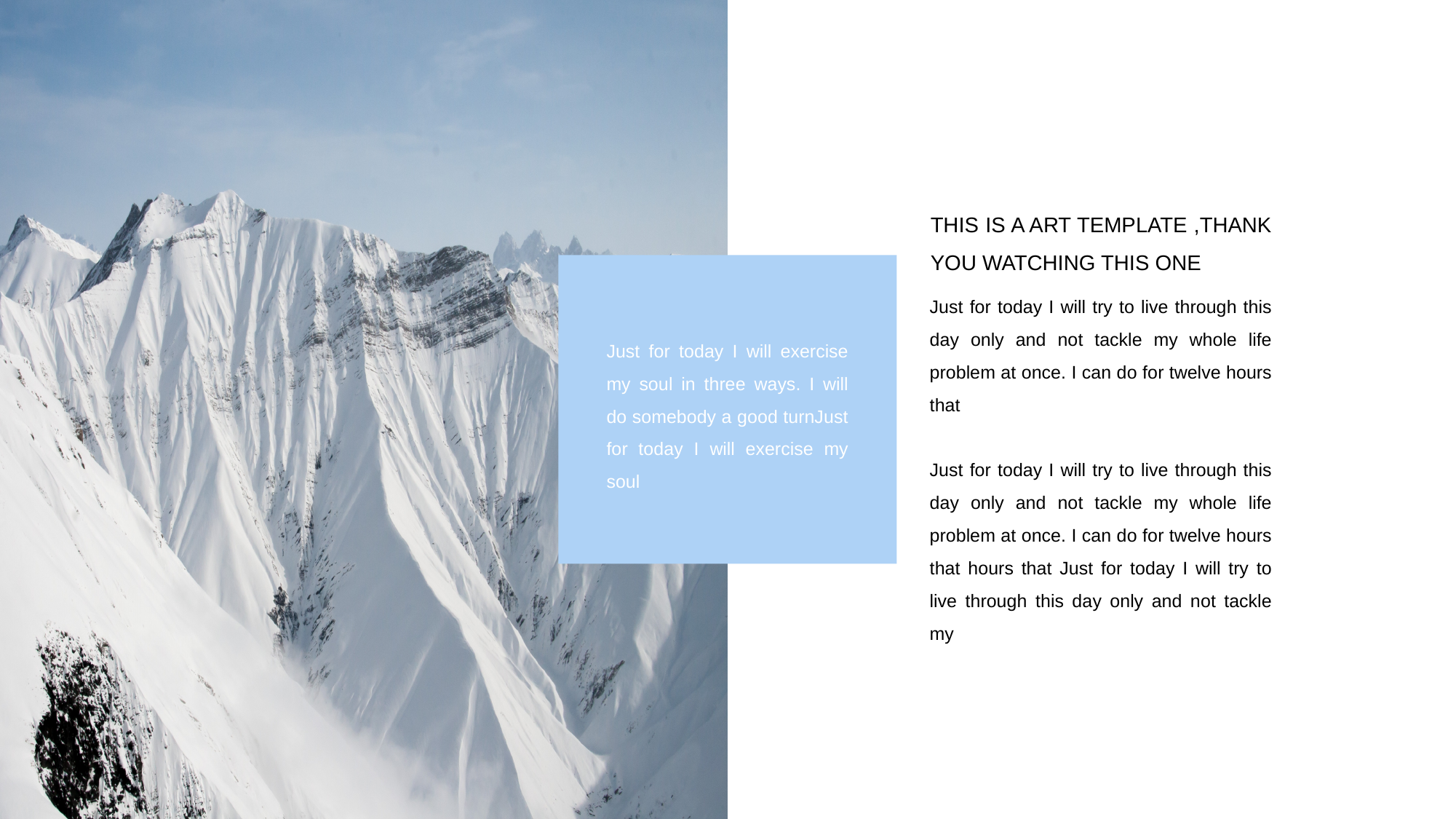

THIS IS A ART TEMPLATE ,THANK YOU WATCHING THIS ONE

Just for today I will try to live through this day only and not tackle my whole life problem at once. I can do for twelve hours that

Just for today I will try to live through this day only and not tackle my whole life problem at once. I can do for twelve hours that hours that Just for today I will try to live through this day only and not tackle my
Just for today I will exercise my soul in three ways. I will do somebody a good turnJust for today I will exercise my soul